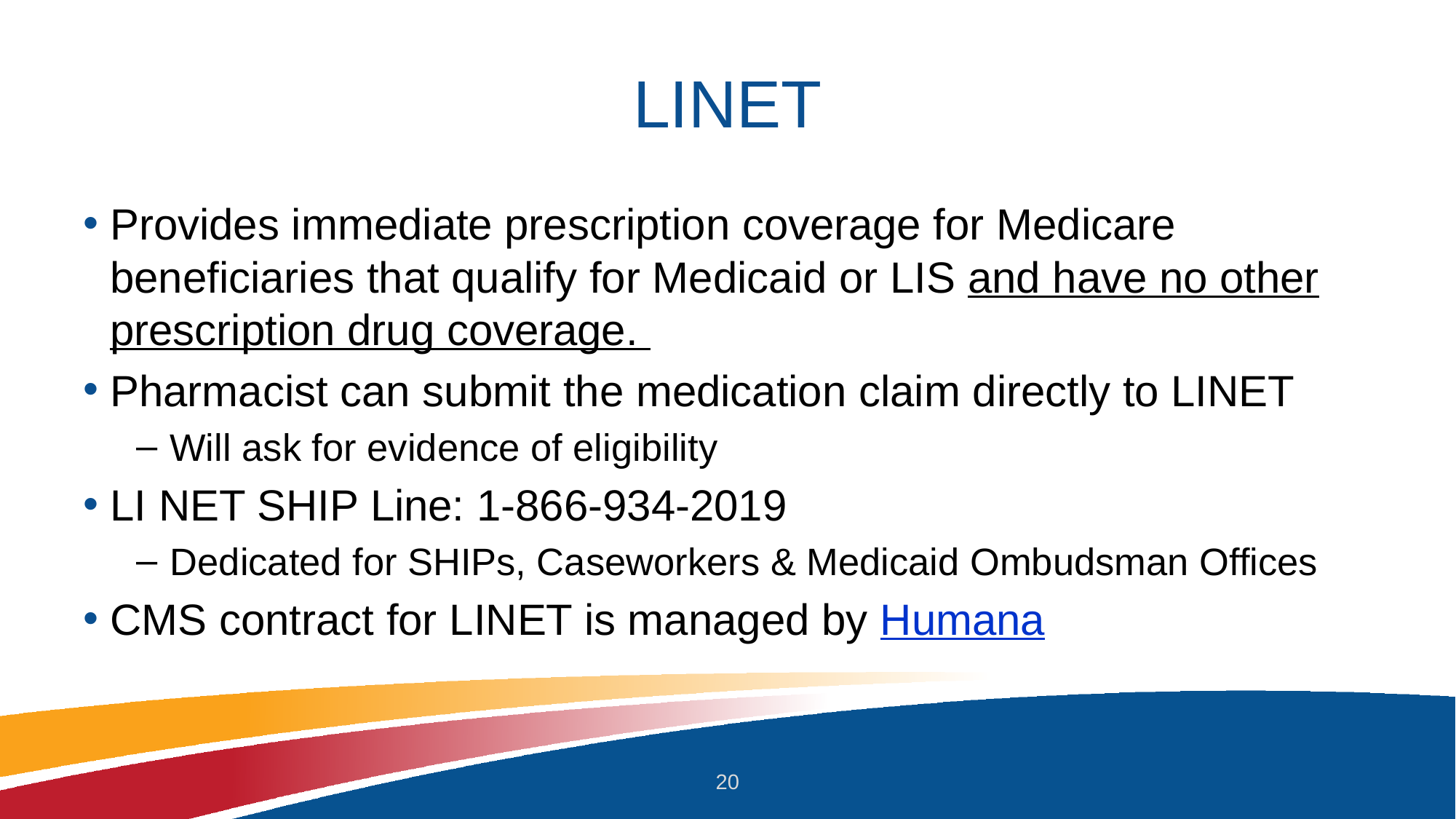

# LINET
Provides immediate prescription coverage for Medicare beneficiaries that qualify for Medicaid or LIS and have no other prescription drug coverage.
Pharmacist can submit the medication claim directly to LINET
Will ask for evidence of eligibility
LI NET SHIP Line: 1-866-934-2019
Dedicated for SHIPs, Caseworkers & Medicaid Ombudsman Offices
CMS contract for LINET is managed by Humana

20